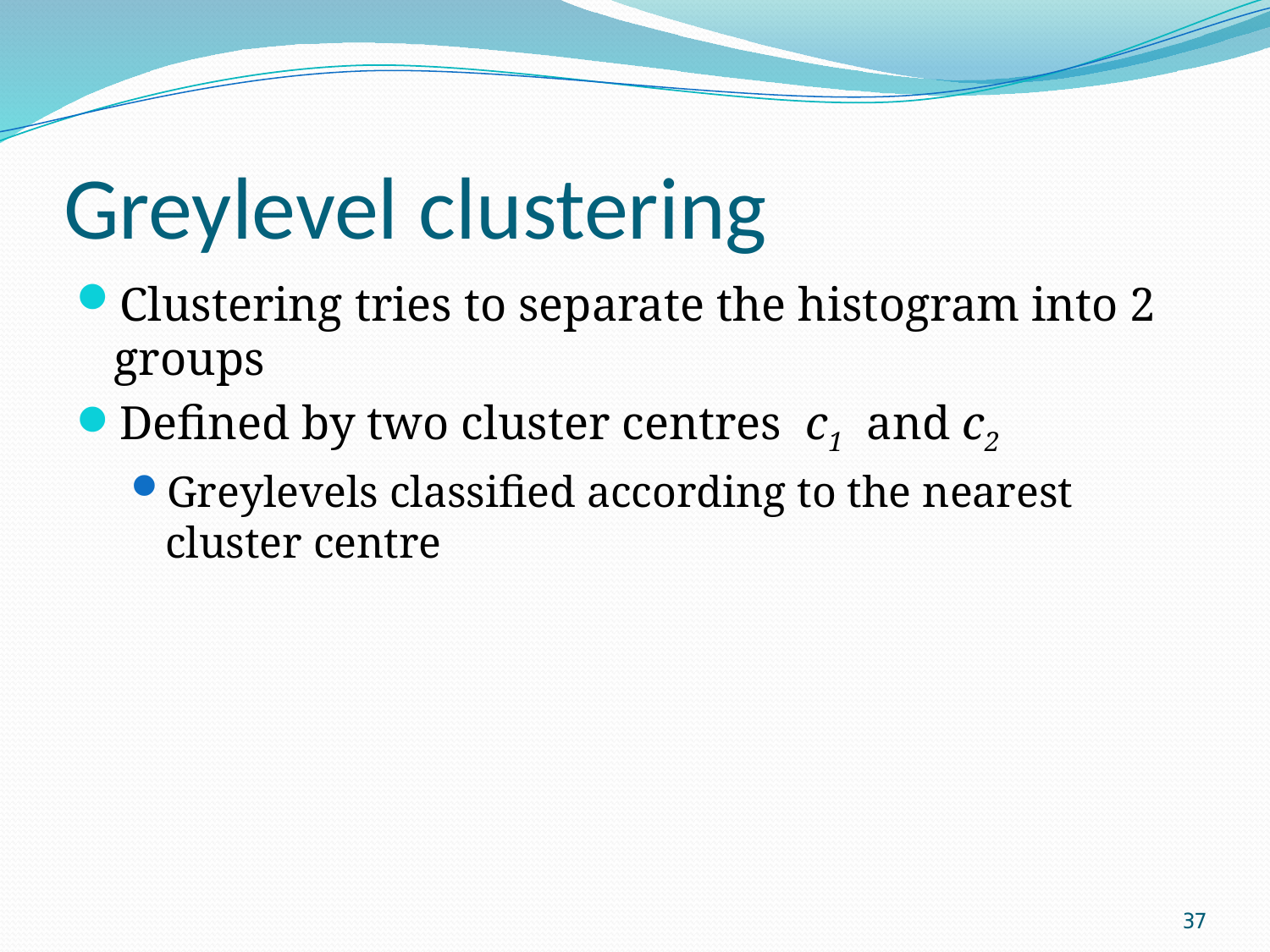

# Greylevel clustering
Clustering tries to separate the histogram into 2 groups
Defined by two cluster centres  c1  and c2
Greylevels classified according to the nearest cluster centre
37